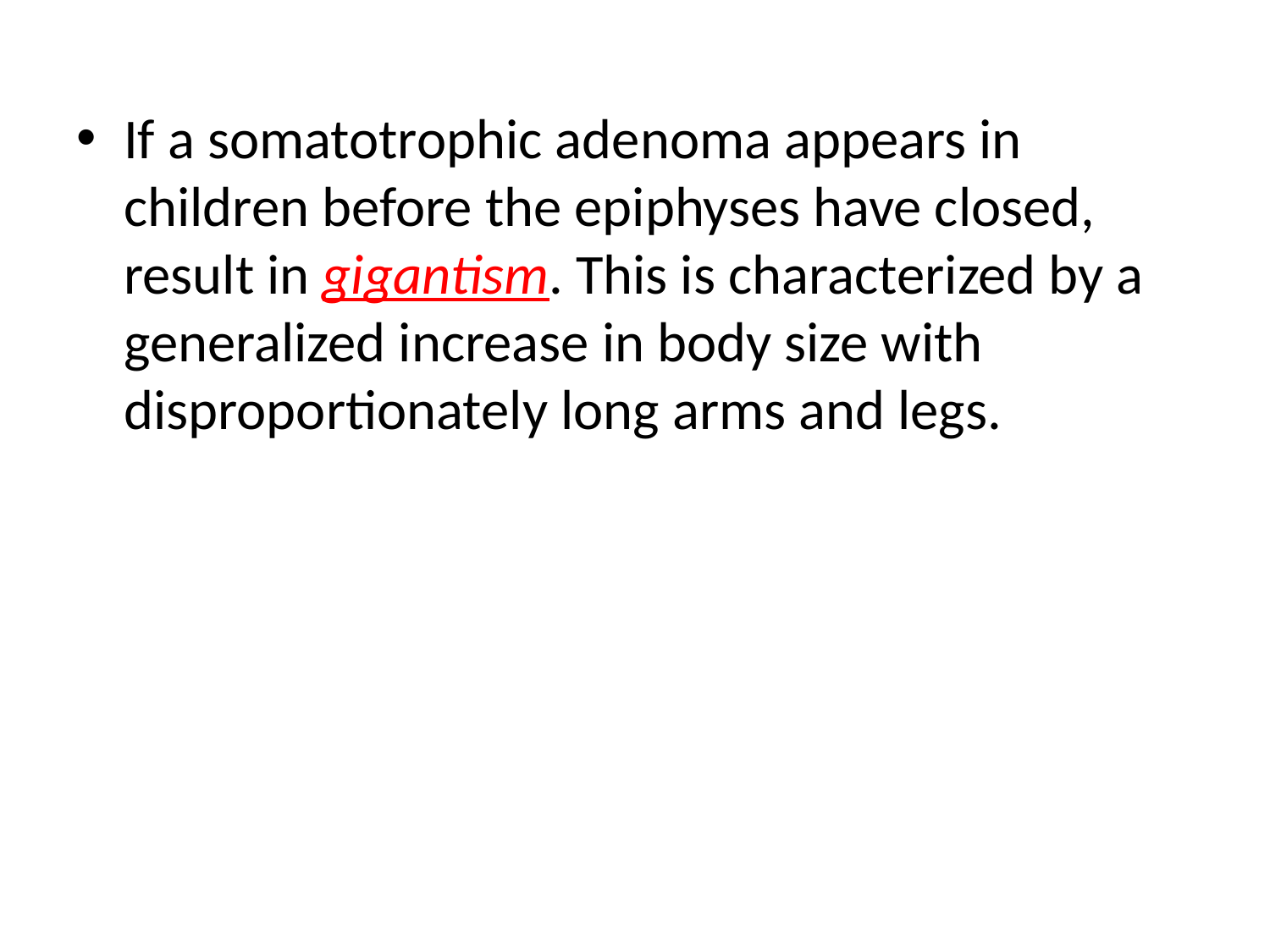

If a somatotrophic adenoma appears in children before the epiphyses have closed, result in gigantism. This is characterized by a generalized increase in body size with disproportionately long arms and legs.